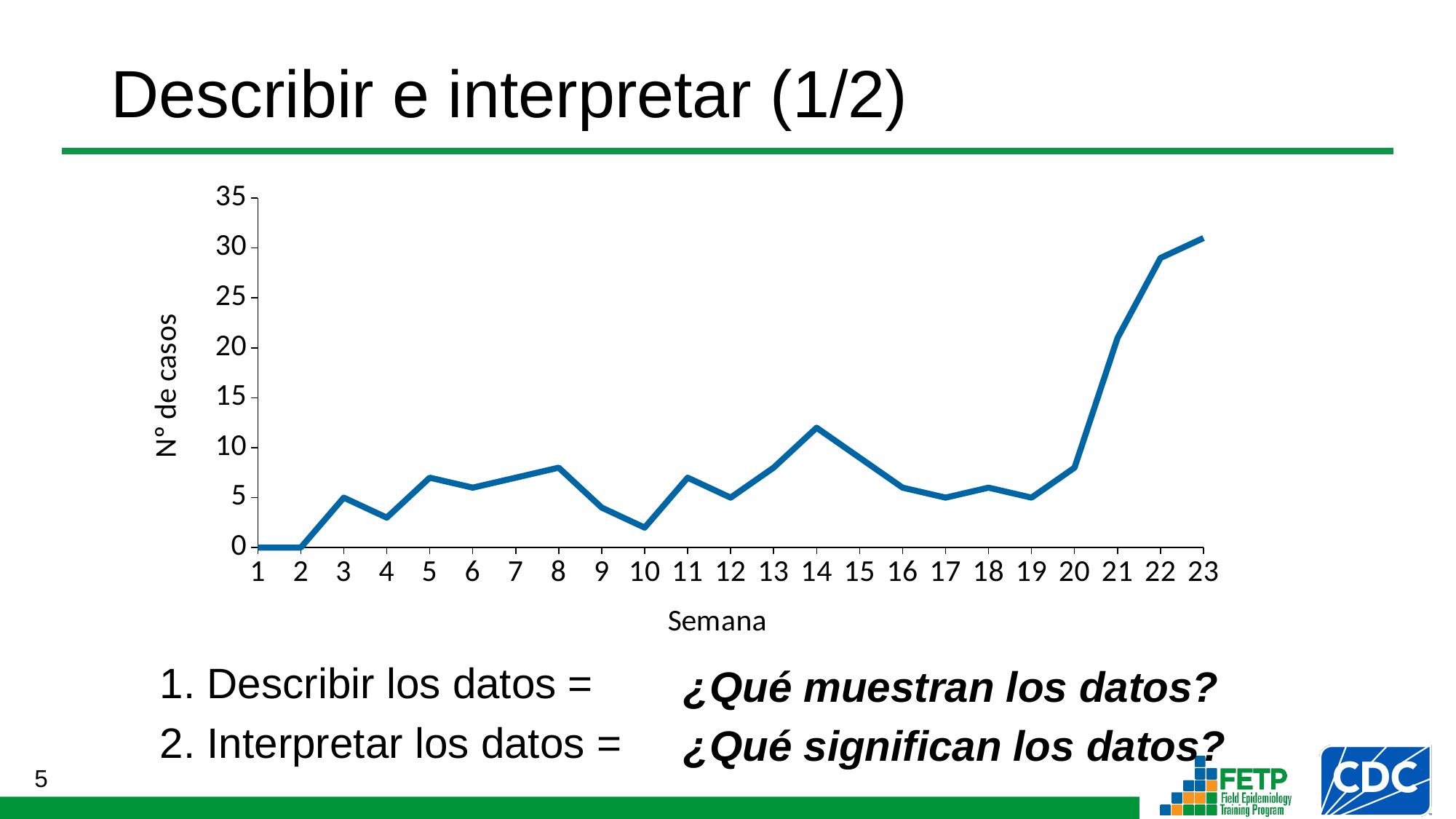

# Describir e interpretar (1/2)

### Chart

| Category |  |
|---|---|
1. Describir los datos =
2. Interpretar los datos =

¿Qué muestran los datos?
¿Qué significan los datos?